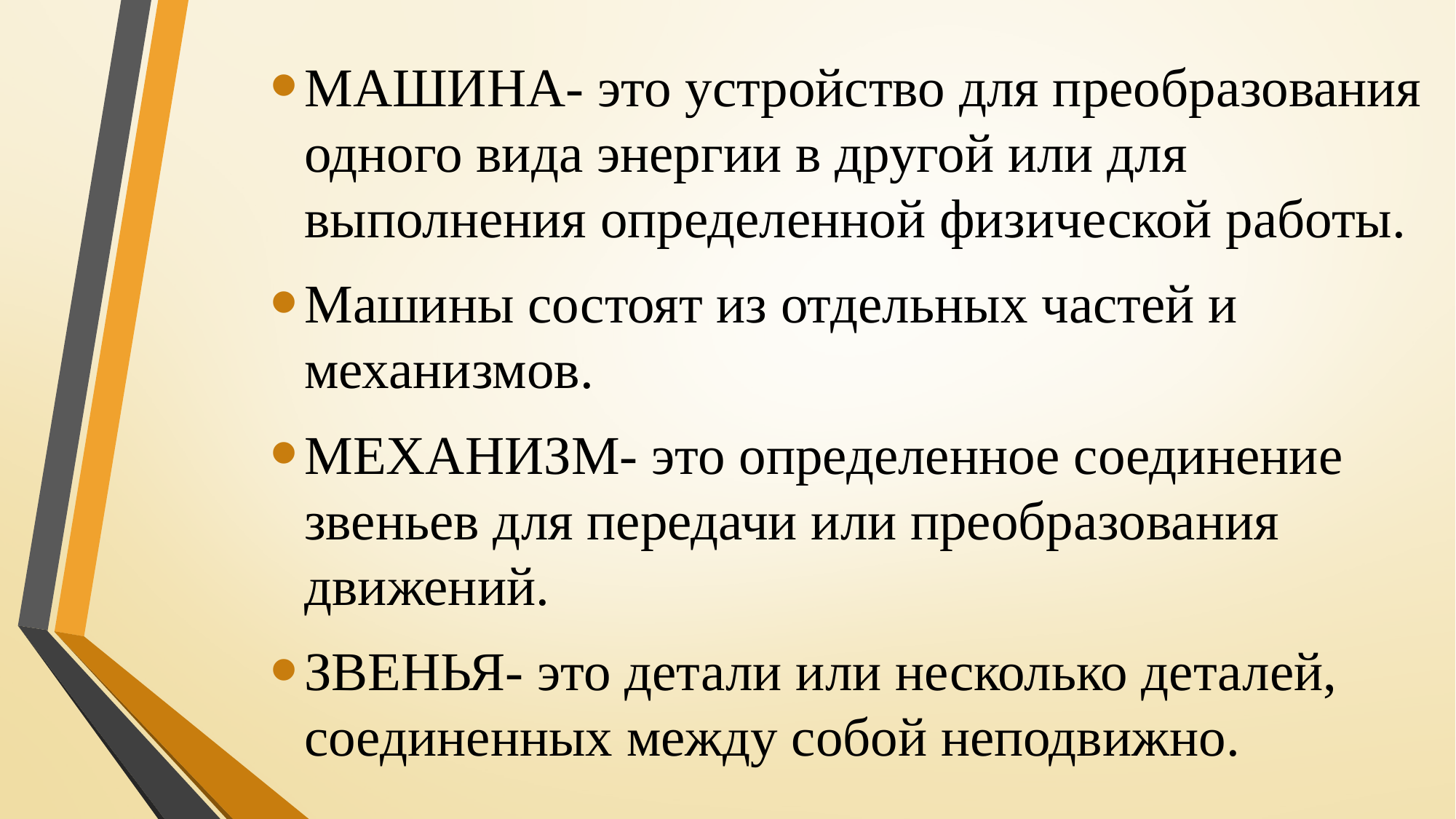

МАШИНА- это устройство для преобразования одного вида энергии в другой или для выполнения определенной физической работы.
Машины состоят из отдельных частей и механизмов.
МЕХАНИЗМ- это определенное соединение звеньев для передачи или преобразования движений.
ЗВЕНЬЯ- это детали или несколько деталей, соединенных между собой неподвижно.